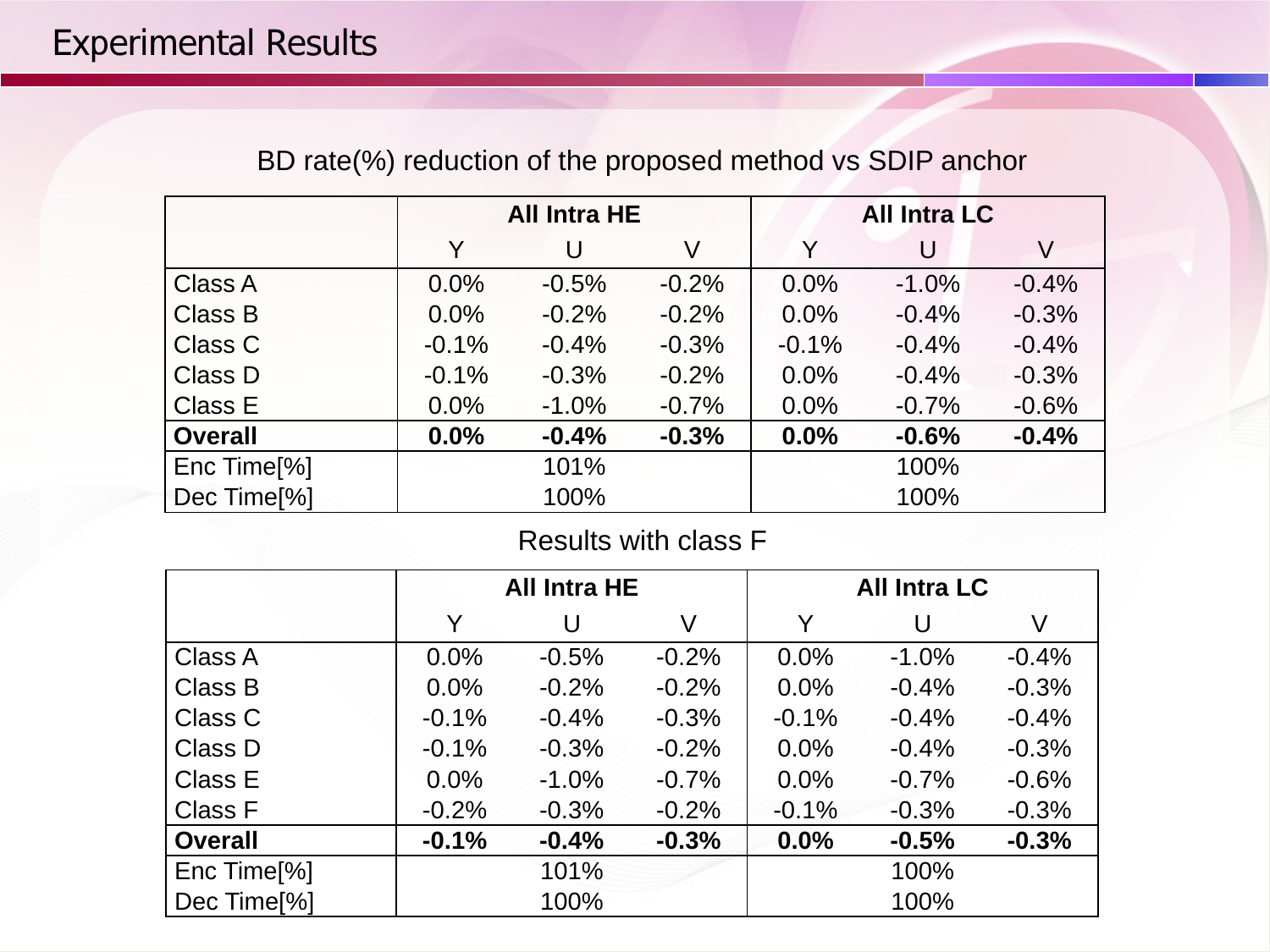

# Experimental Results
BD rate(%) reduction of the proposed method vs SDIP anchor
|  | All Intra HE |  |  | All Intra LC |  |  |
| --- | --- | --- | --- | --- | --- | --- |
|  | Y | U | V | Y | U | V |
| Class A | 0.0% | -0.5% | -0.2% | 0.0% | -1.0% | -0.4% |
| Class B | 0.0% | -0.2% | -0.2% | 0.0% | -0.4% | -0.3% |
| Class C | -0.1% | -0.4% | -0.3% | -0.1% | -0.4% | -0.4% |
| Class D | -0.1% | -0.3% | -0.2% | 0.0% | -0.4% | -0.3% |
| Class E | 0.0% | -1.0% | -0.7% | 0.0% | -0.7% | -0.6% |
| Overall | 0.0% | -0.4% | -0.3% | 0.0% | -0.6% | -0.4% |
| Enc Time[%] | 101% |  |  | 100% |  |  |
| Dec Time[%] | 100% |  |  | 100% |  |  |
Results with class F
|  | All Intra HE |  |  | All Intra LC |  |  |
| --- | --- | --- | --- | --- | --- | --- |
|  | Y | U | V | Y | U | V |
| Class A | 0.0% | -0.5% | -0.2% | 0.0% | -1.0% | -0.4% |
| Class B | 0.0% | -0.2% | -0.2% | 0.0% | -0.4% | -0.3% |
| Class C | -0.1% | -0.4% | -0.3% | -0.1% | -0.4% | -0.4% |
| Class D | -0.1% | -0.3% | -0.2% | 0.0% | -0.4% | -0.3% |
| Class E | 0.0% | -1.0% | -0.7% | 0.0% | -0.7% | -0.6% |
| Class F | -0.2% | -0.3% | -0.2% | -0.1% | -0.3% | -0.3% |
| Overall | -0.1% | -0.4% | -0.3% | 0.0% | -0.5% | -0.3% |
| Enc Time[%] | 101% |  |  | 100% |  |  |
| Dec Time[%] | 100% |  |  | 100% |  |  |